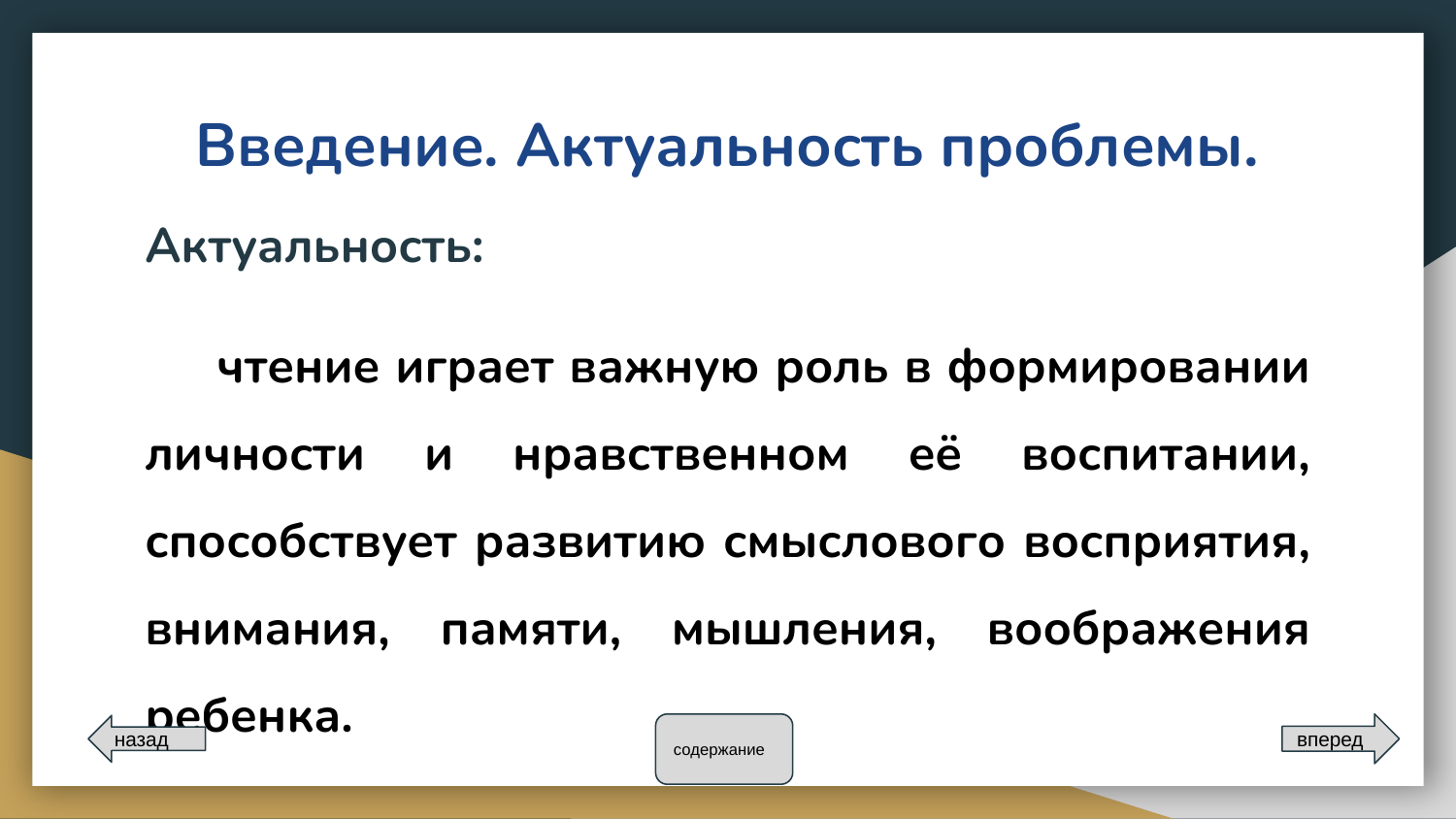

# Введение. Актуальность проблемы.
Актуальность:
чтение играет важную роль в формировании личности и нравственном её воспитании, способствует развитию смыслового восприятия, внимания, памяти, мышления, воображения ребенка.
содержание
вперед
назад